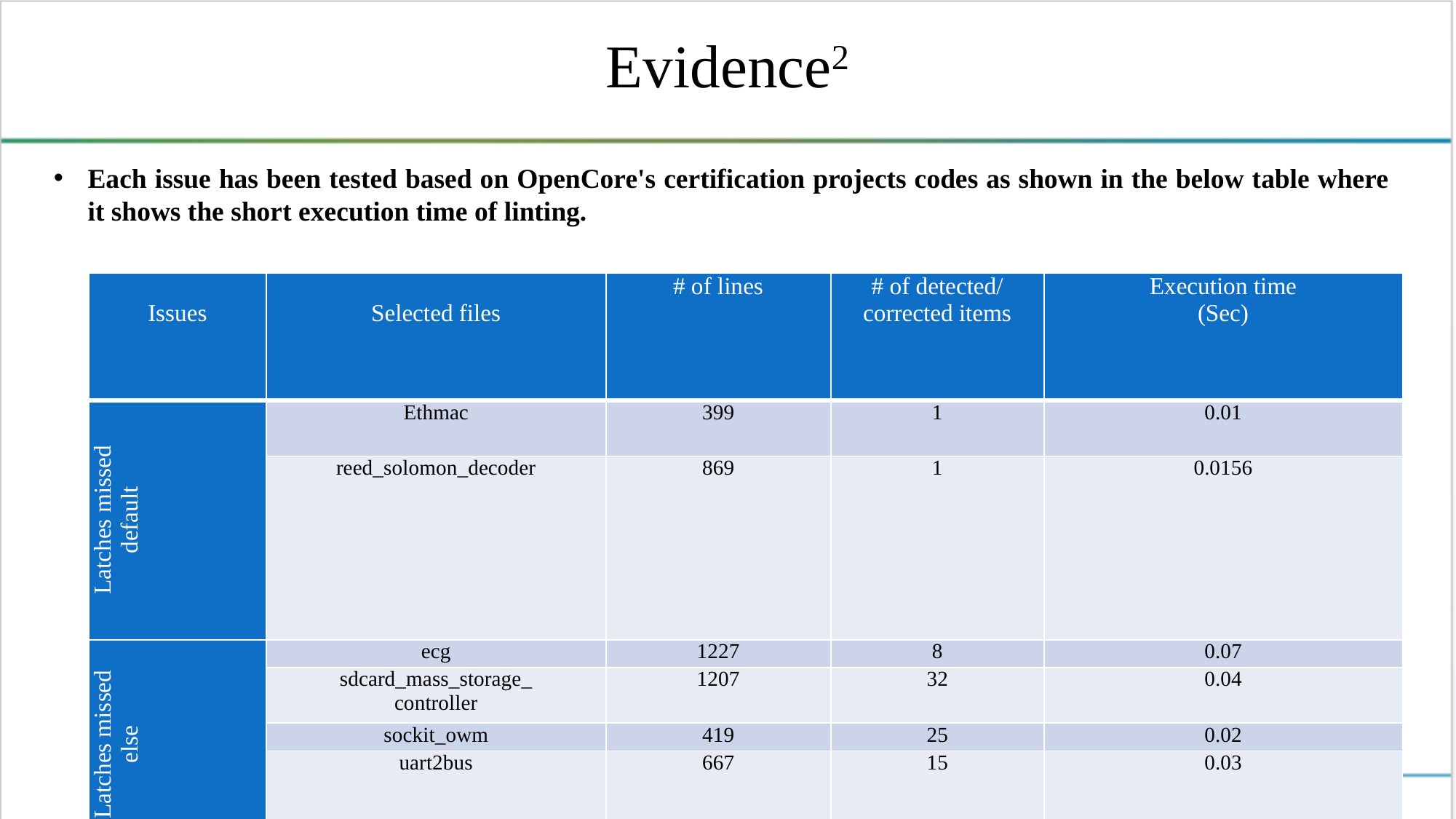

# Evidence2

Each issue has been tested based on OpenCore's certification projects codes as shown in the below table where it shows the short execution time of linting.
| Issues | Selected files | # of lines | # of detected/ corrected items | Execution time (Sec) |
| --- | --- | --- | --- | --- |
| Latches missed default | Ethmac | 399 | 1 | 0.01 |
|  | reed\_solomon\_decoder | 869 | 1 | 0.0156 |
| Latches missed else | ecg | 1227 | 8 | 0.07 |
|  | sdcard\_mass\_storage\_ controller | 1207 | 32 | 0.04 |
|  | sockit\_owm | 419 | 25 | 0.02 |
|  | uart2bus | 667 | 15 | 0.03 |
| Unused signals/ ports | rx\_enqueue | 875 | 4 | 0.0312 |
|  | tx\_dequeue | 976 | 4 | 0.035 |
6